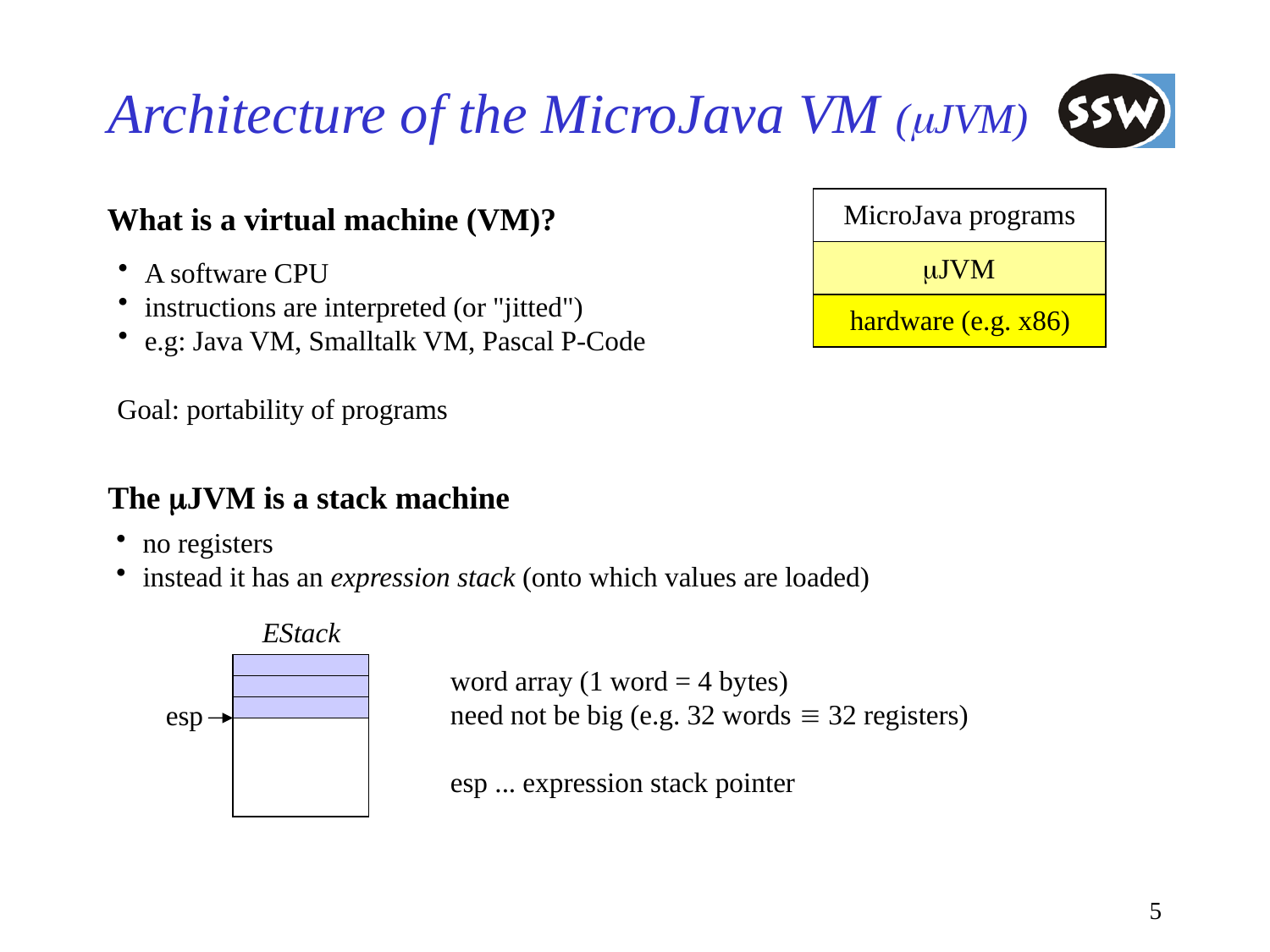

# Architecture of the MicroJava VM (μJVM)

MicroJava programs
What is a virtual machine (VM)?

μJVM
A software CPU
instructions are interpreted (or "jitted")
e.g: Java VM, Smalltalk VM, Pascal P-Code

hardware (e.g. x86)
Goal: portability of programs
The μJVM is a stack machine
no registers
instead it has an expression stack (onto which values are loaded)
EStack

word array (1 word = 4 bytes)
need not be big (e.g. 32 words ≡ 32 registers)

esp ... expression stack pointer

esp

5